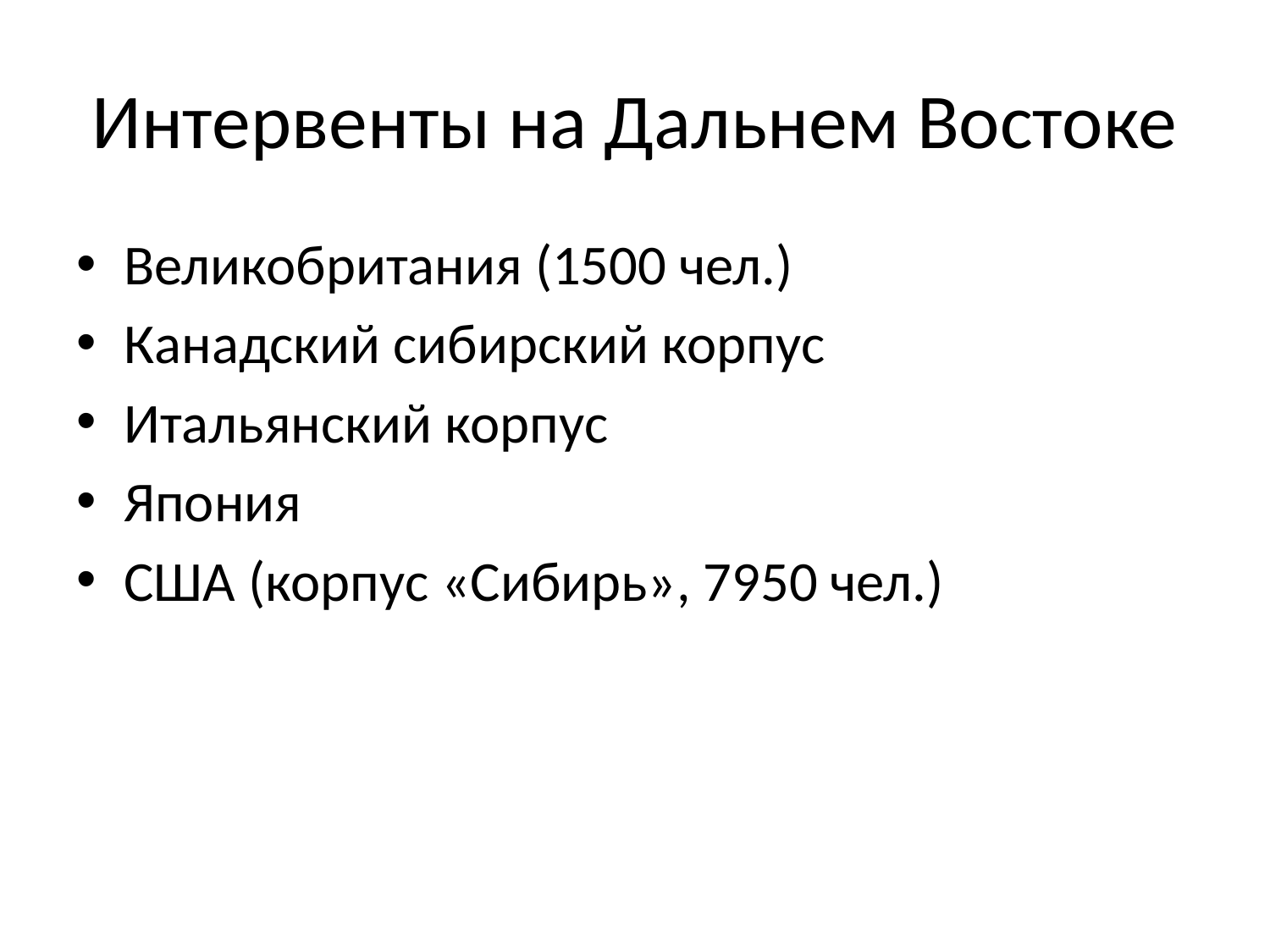

# Интервенты на Дальнем Востоке
Великобритания (1500 чел.)
Канадский сибирский корпус
Итальянский корпус
Япония
США (корпус «Сибирь», 7950 чел.)